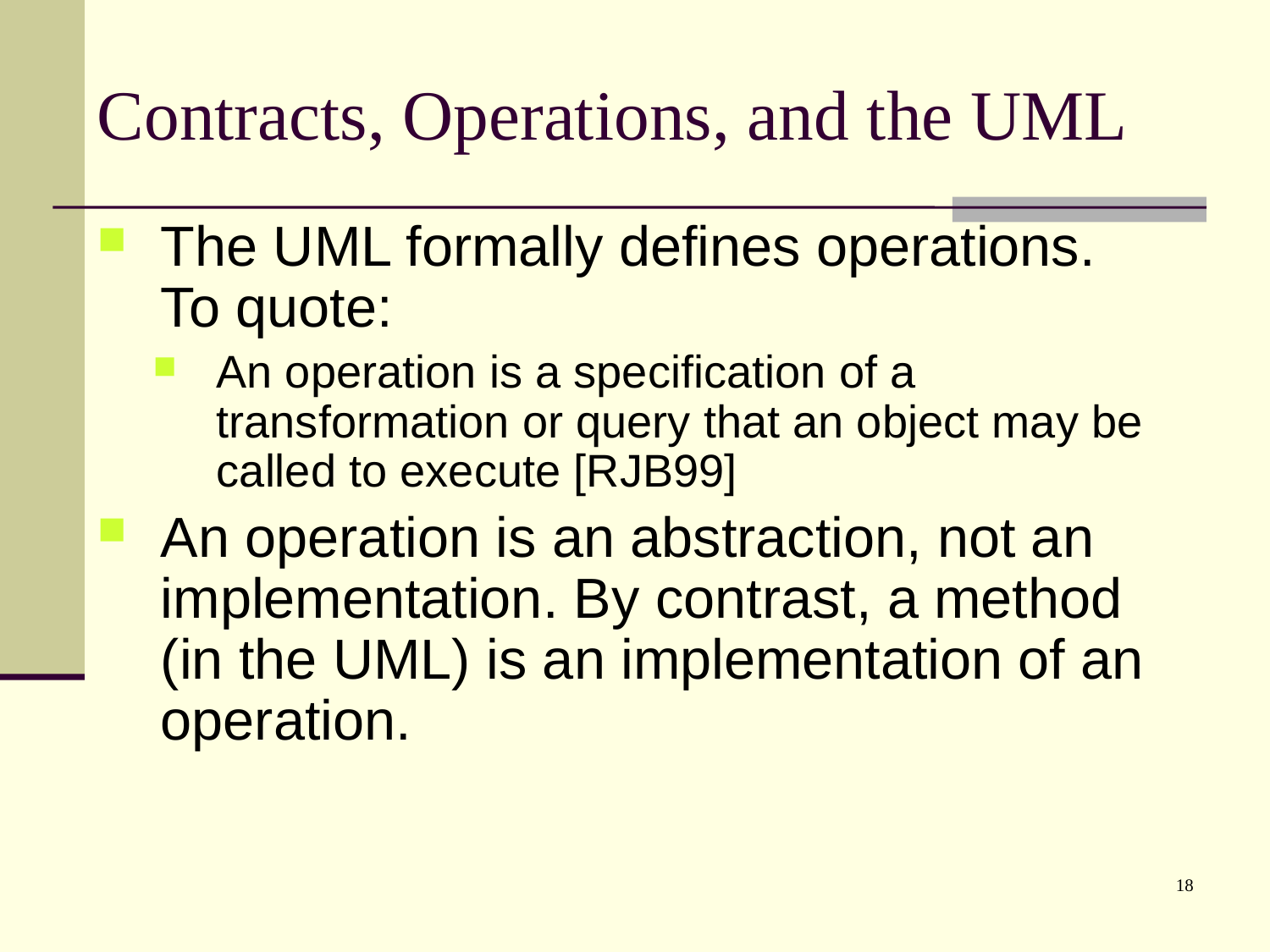

# Contracts, Operations, and the UML
The UML formally defines operations. To quote:
An operation is a specification of a transformation or query that an object may be called to execute [RJB99]
An operation is an abstraction, not an implementation. By contrast, a method (in the UML) is an implementation of an operation.
18